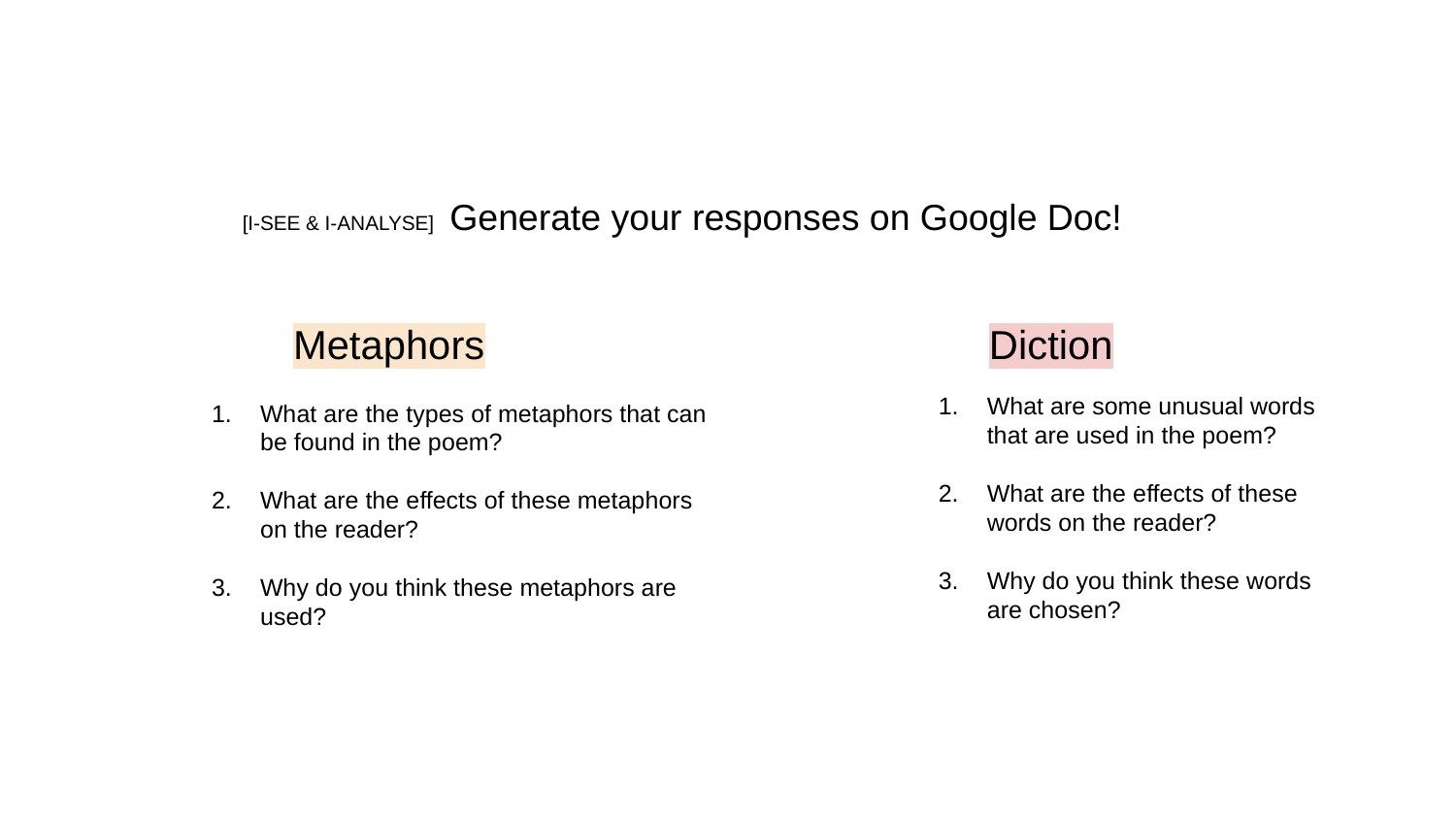

# [I-SEE & I-ANALYSE] Generate your responses on Google Doc!
Metaphors
Diction
What are some unusual words that are used in the poem?

What are the effects of these words on the reader?

Why do you think these words are chosen?
What are the types of metaphors that can be found in the poem?

What are the effects of these metaphors on the reader?

Why do you think these metaphors are used?